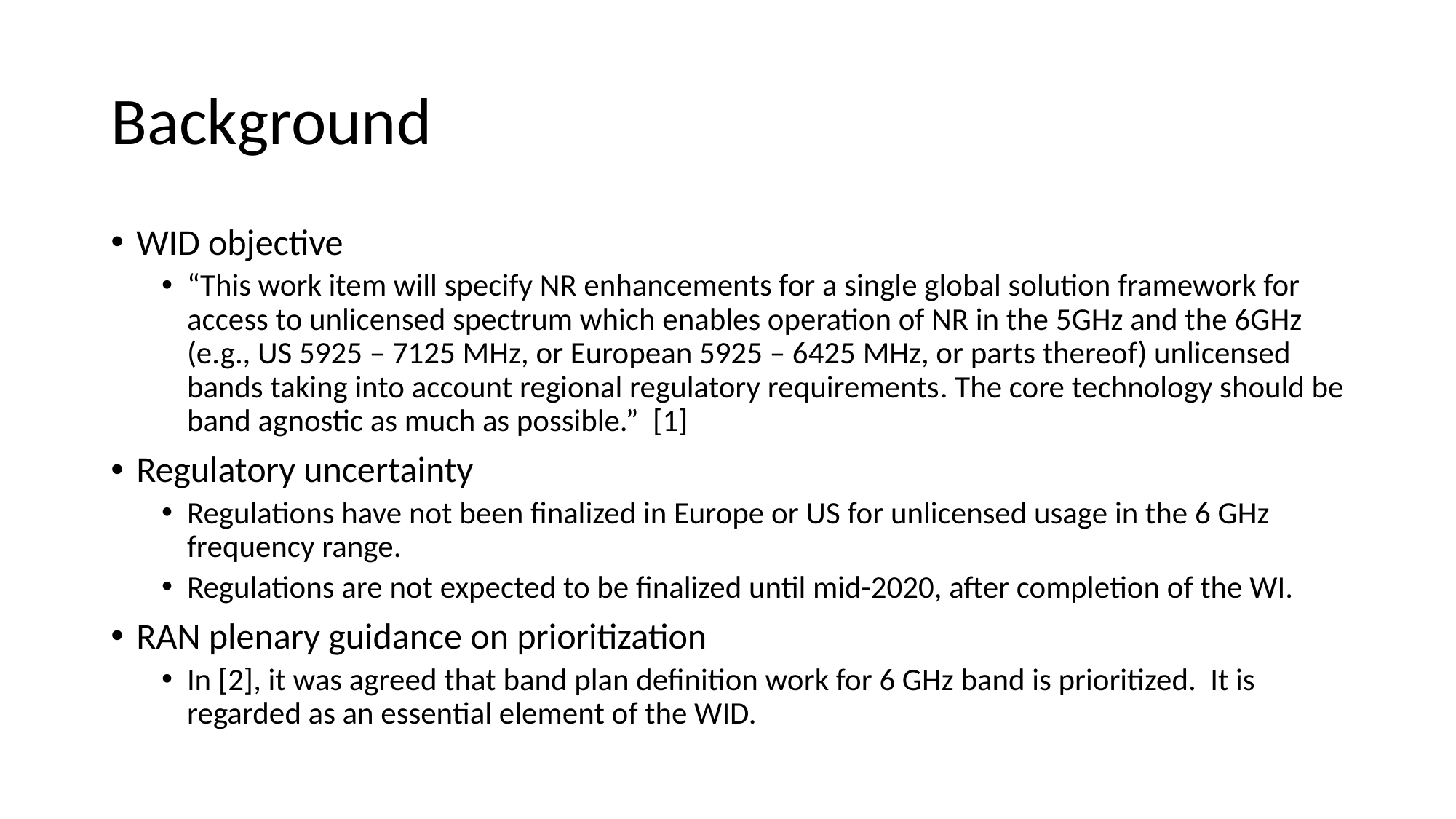

# Background
WID objective
“This work item will specify NR enhancements for a single global solution framework for access to unlicensed spectrum which enables operation of NR in the 5GHz and the 6GHz (e.g., US 5925 – 7125 MHz, or European 5925 – 6425 MHz, or parts thereof) unlicensed bands taking into account regional regulatory requirements. The core technology should be band agnostic as much as possible.”  [1]
Regulatory uncertainty
Regulations have not been finalized in Europe or US for unlicensed usage in the 6 GHz frequency range.
Regulations are not expected to be finalized until mid-2020, after completion of the WI.
RAN plenary guidance on prioritization
In [2], it was agreed that band plan definition work for 6 GHz band is prioritized.  It is regarded as an essential element of the WID.